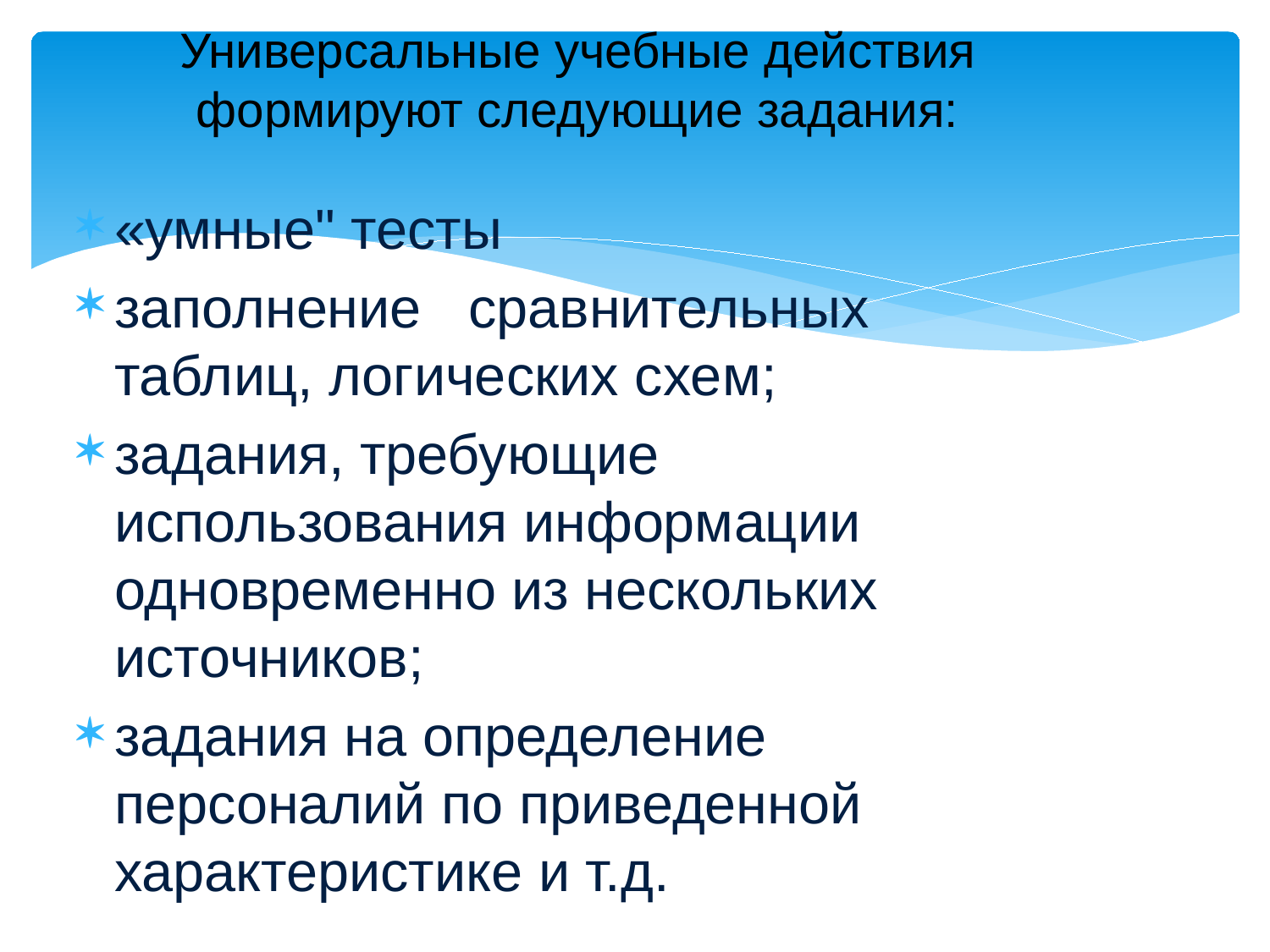

# Универсальные учебные действия формируют следующие задания:
«умные" тесты
заполнение   сравнительных таблиц, логических схем;
задания, требующие использования информации одновременно из нескольких  источников;
задания на определение персоналий по приведенной характеристике и т.д.